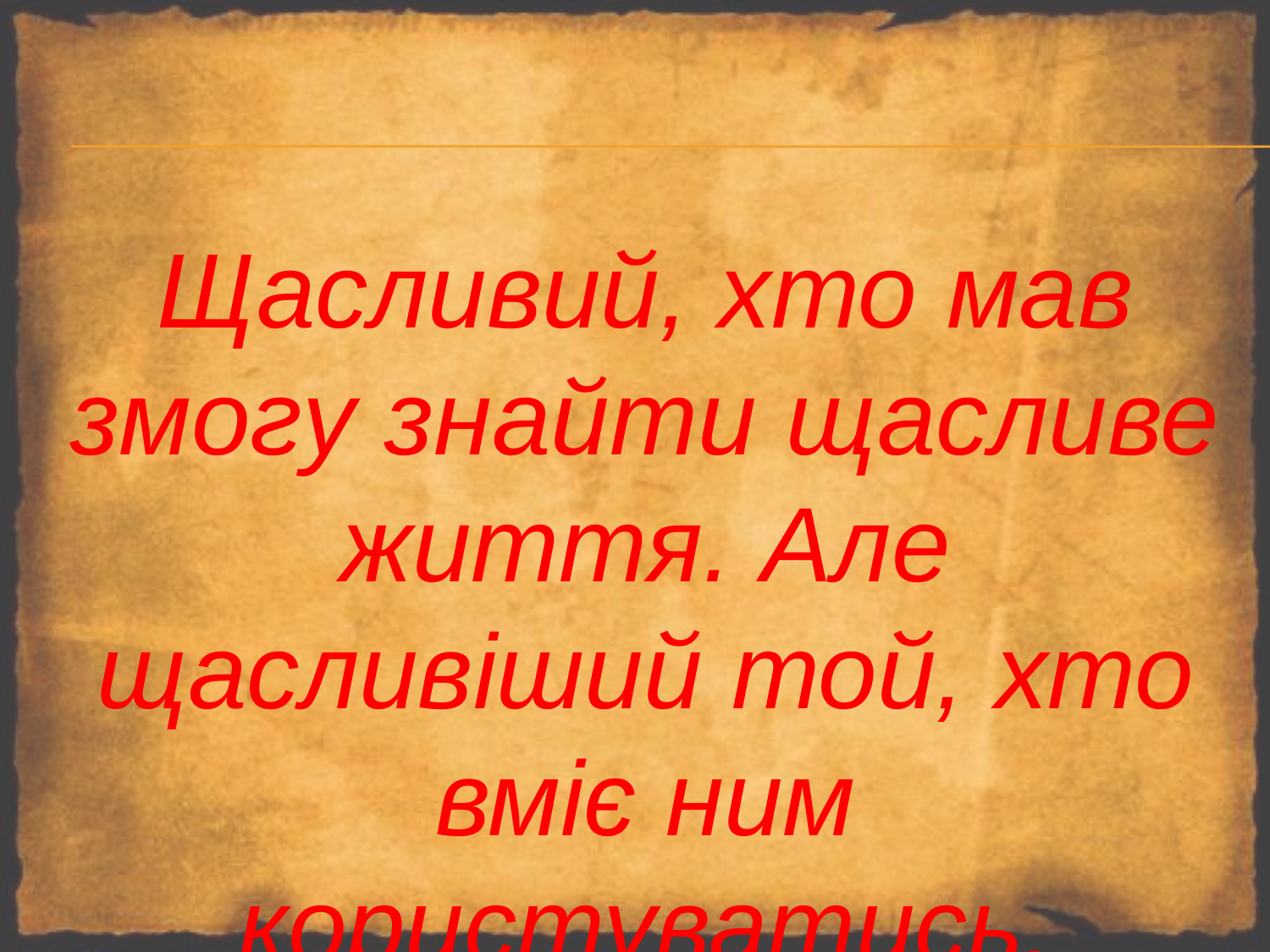

Щасливий, хто мав змогу знайти щасливе життя. Але щасливіший той, хто вміє ним користуватись.